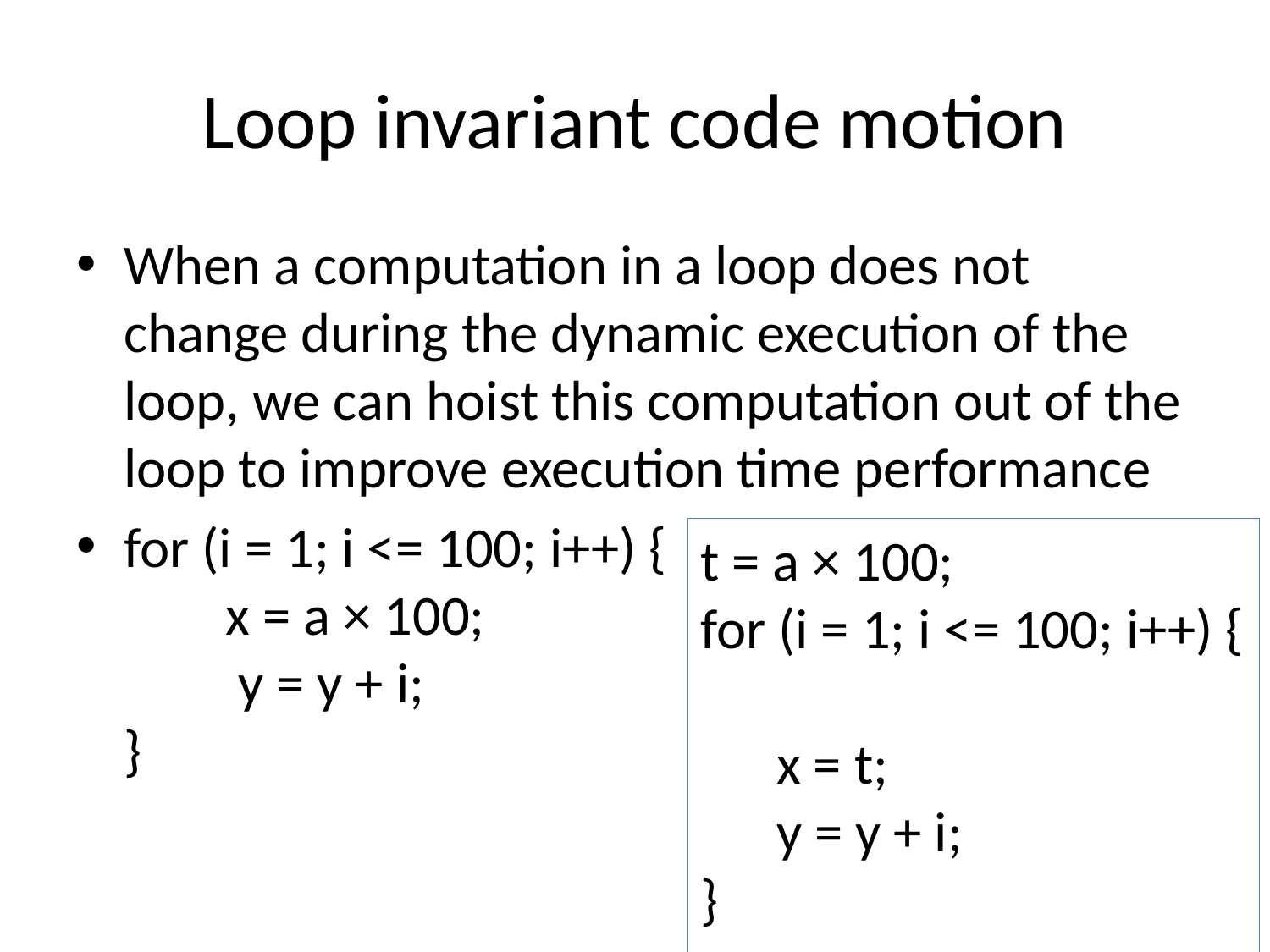

# Loop invariant code motion
When a computation in a loop does not change during the dynamic execution of the loop, we can hoist this computation out of the loop to improve execution time performance
for (i = 1; i <= 100; i++) {
        x = a × 100;
         y = y + i;
}
t = a × 100;
for (i = 1; i <= 100; i++) {
      x = t;
      y = y + i;
}